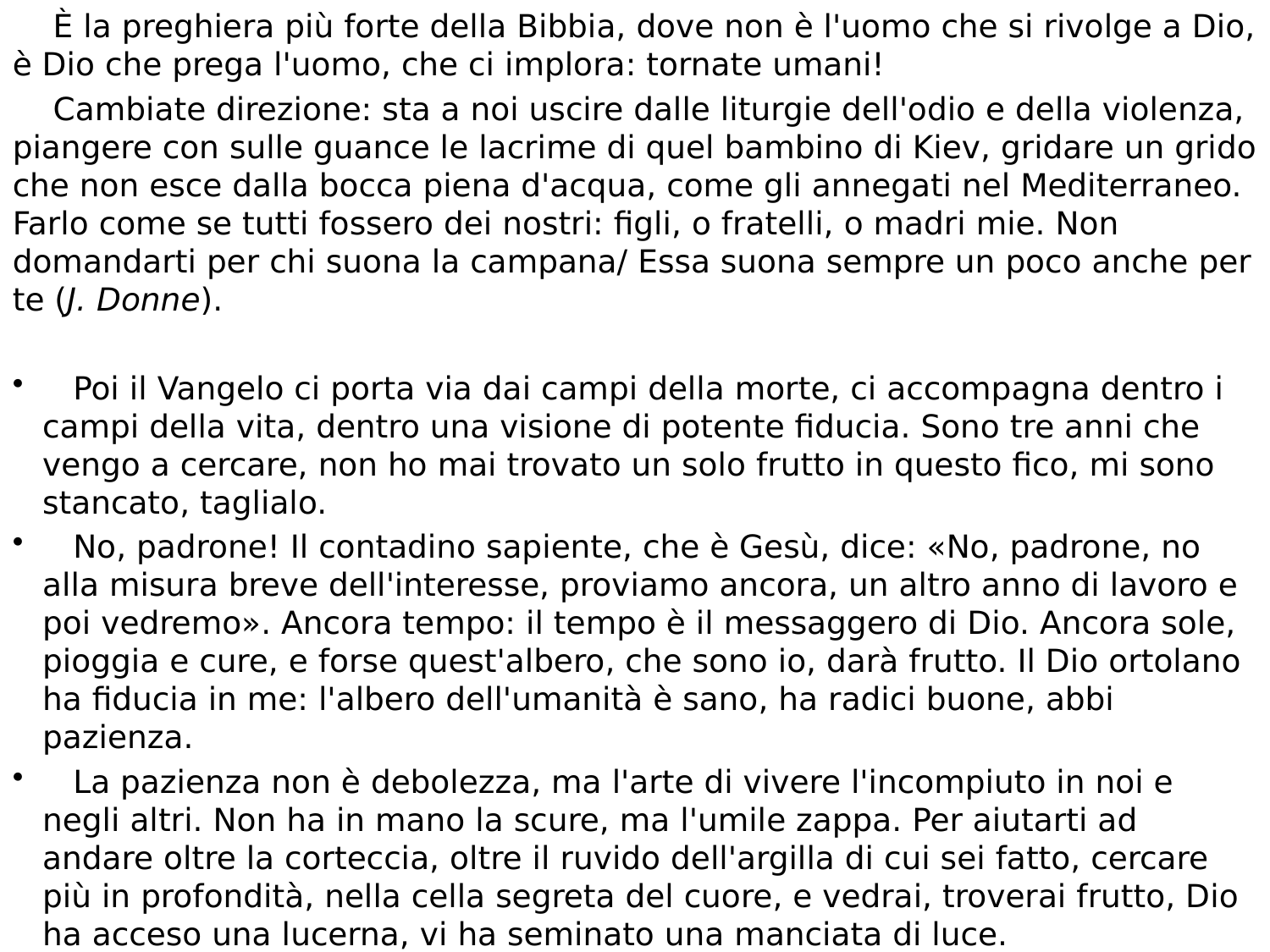

È la preghiera più forte della Bibbia, dove non è l'uomo che si rivolge a Dio, è Dio che prega l'uomo, che ci implora: tornate umani!
    Cambiate direzione: sta a noi uscire dalle liturgie dell'odio e della violenza, piangere con sulle guance le lacrime di quel bambino di Kiev, gridare un grido che non esce dalla bocca piena d'acqua, come gli annegati nel Mediterraneo. Farlo come se tutti fossero dei nostri: figli, o fratelli, o madri mie. Non domandarti per chi suona la campana/ Essa suona sempre un poco anche per te (J. Donne).

   Poi il Vangelo ci porta via dai campi della morte, ci accompagna dentro i campi della vita, dentro una visione di potente fiducia. Sono tre anni che vengo a cercare, non ho mai trovato un solo frutto in questo fico, mi sono stancato, taglialo.
   No, padrone! Il contadino sapiente, che è Gesù, dice: «No, padrone, no alla misura breve dell'interesse, proviamo ancora, un altro anno di lavoro e poi vedremo». Ancora tempo: il tempo è il messaggero di Dio. Ancora sole, pioggia e cure, e forse quest'albero, che sono io, darà frutto. Il Dio ortolano ha fiducia in me: l'albero dell'umanità è sano, ha radici buone, abbi pazienza.
   La pazienza non è debolezza, ma l'arte di vivere l'incompiuto in noi e negli altri. Non ha in mano la scure, ma l'umile zappa. Per aiutarti ad andare oltre la corteccia, oltre il ruvido dell'argilla di cui sei fatto, cercare più in profondità, nella cella segreta del cuore, e vedrai, troverai frutto, Dio ha acceso una lucerna, vi ha seminato una manciata di luce.